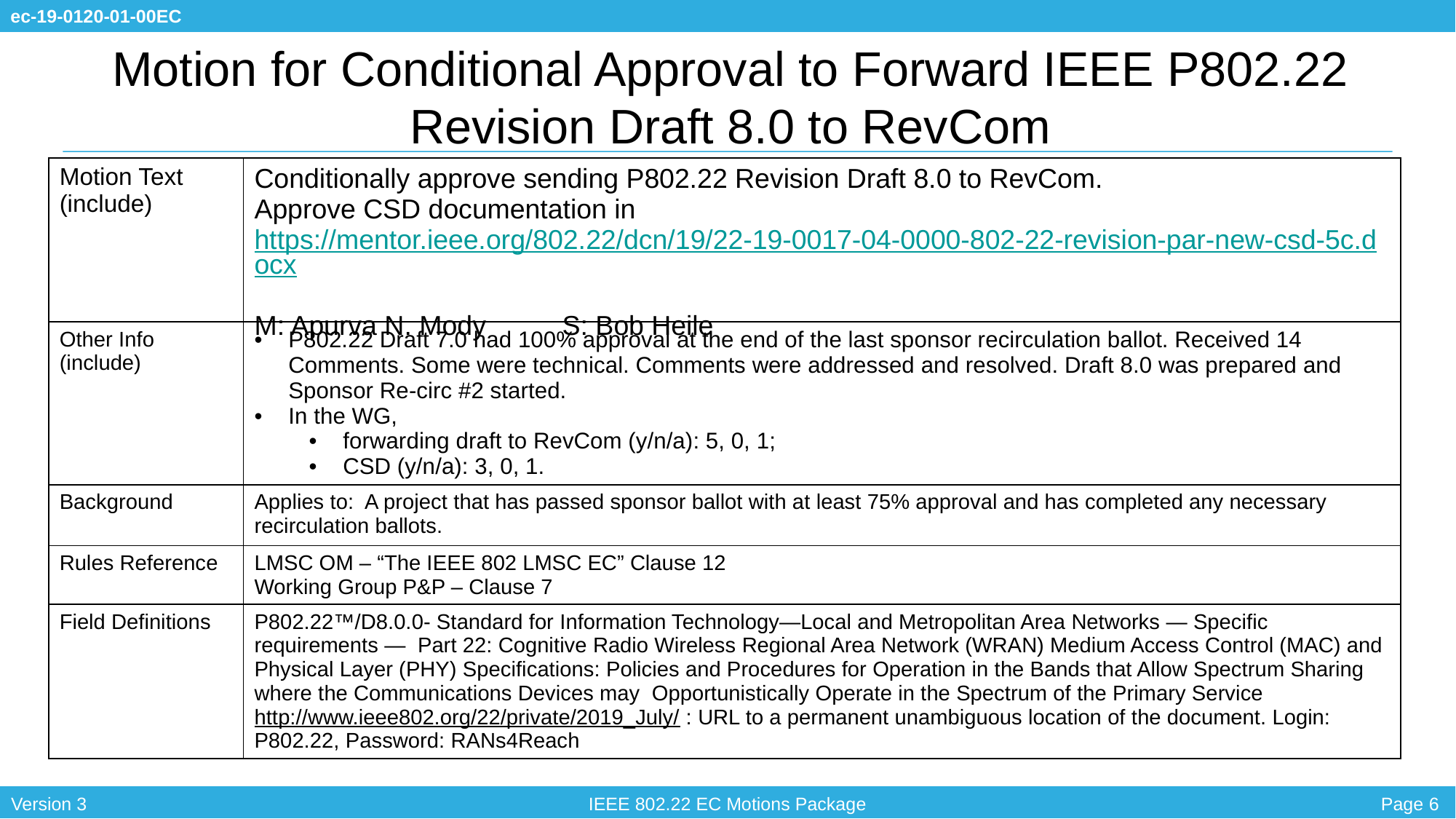

# Motion for Conditional Approval to Forward IEEE P802.22 Revision Draft 8.0 to RevCom
| Motion Text (include) | Conditionally approve sending P802.22 Revision Draft 8.0 to RevCom. Approve CSD documentation in https://mentor.ieee.org/802.22/dcn/19/22-19-0017-04-0000-802-22-revision-par-new-csd-5c.docx M: Apurva N. Mody          S: Bob Heile |
| --- | --- |
| Other Info (include) | P802.22 Draft 7.0 had 100% approval at the end of the last sponsor recirculation ballot. Received 14 Comments. Some were technical. Comments were addressed and resolved. Draft 8.0 was prepared and Sponsor Re-circ #2 started. In the WG, forwarding draft to RevCom (y/n/a): 5, 0, 1; CSD (y/n/a): 3, 0, 1. |
| Background | Applies to: A project that has passed sponsor ballot with at least 75% approval and has completed any necessary recirculation ballots. |
| Rules Reference | LMSC OM – “The IEEE 802 LMSC EC” Clause 12 Working Group P&P – Clause 7 |
| Field Definitions | P802.22™/D8.0.0- Standard for Information Technology—Local and Metropolitan Area Networks — Specific requirements —  Part 22: Cognitive Radio Wireless Regional Area Network (WRAN) Medium Access Control (MAC) and Physical Layer (PHY) Specifications: Policies and Procedures for Operation in the Bands that Allow Spectrum Sharing where the Communications Devices may Opportunistically Operate in the Spectrum of the Primary Service http://www.ieee802.org/22/private/2019\_July/ : URL to a permanent unambiguous location of the document. Login: P802.22, Password: RANs4Reach |